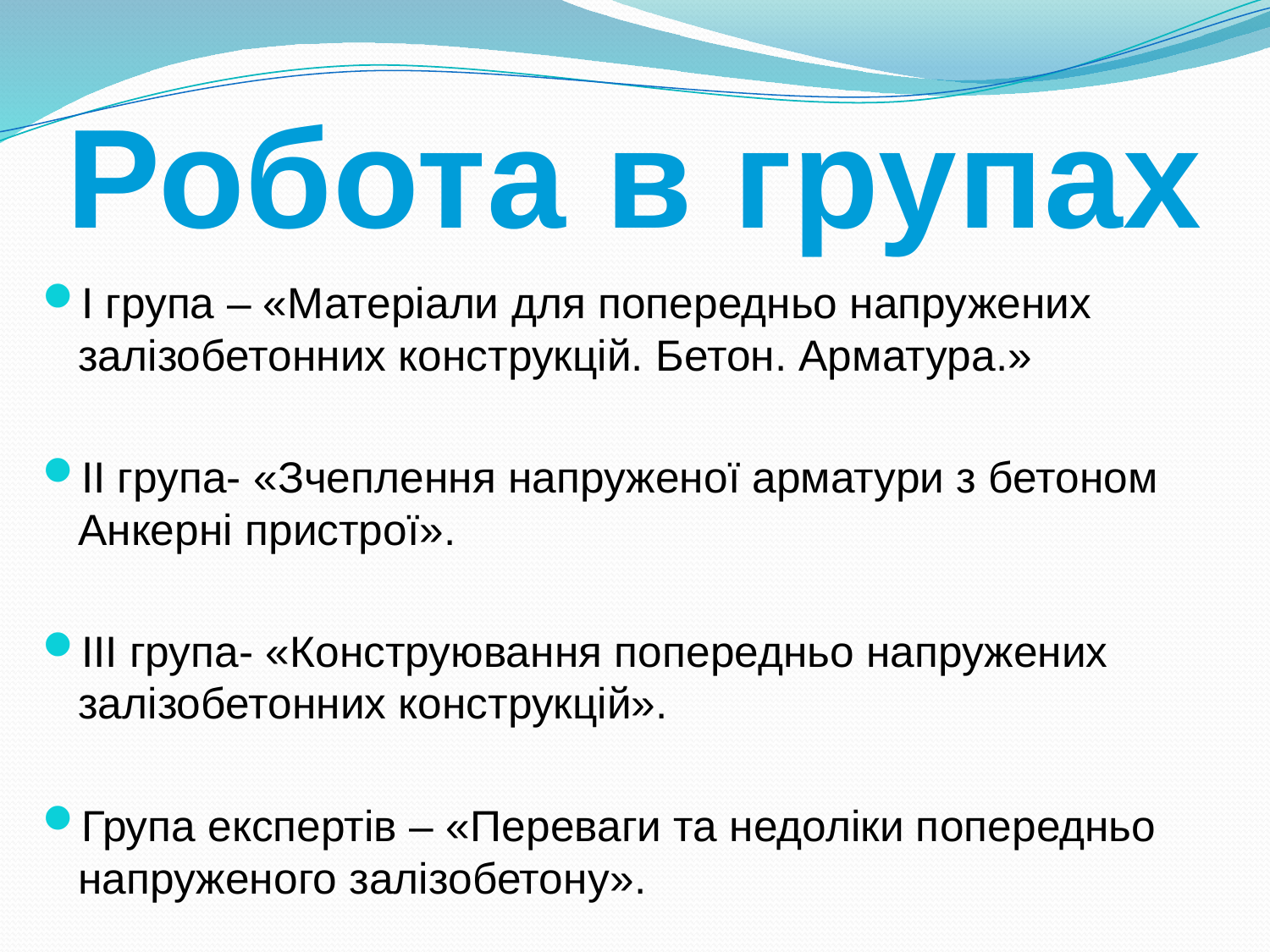

# Робота в групах
I група – «Матеріали для попередньо напружених  залізобетонних конструкцій. Бетон. Арматура.»

II група- «Зчеплення напруженої арматури з бетоном   Анкерні пристрої».

III група- «Конструювання попередньо напружених залізобетонних конструкцій».

Група експертів – «Переваги та недоліки попередньо напруженого залізобетону».